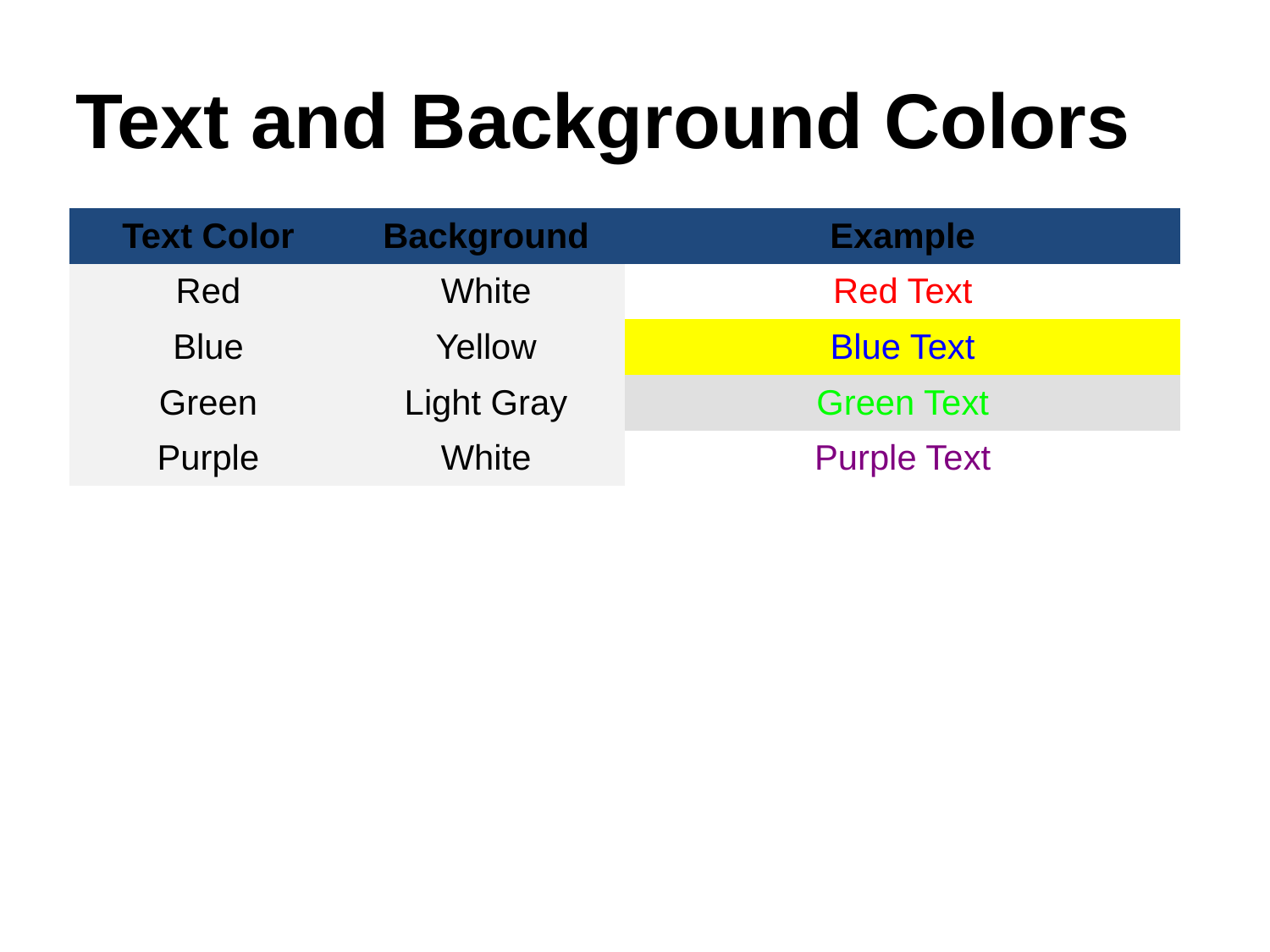

Text and Background Colors
| Text Color | Background | Example |
| --- | --- | --- |
| Red | White | Red Text |
| Blue | Yellow | Blue Text |
| Green | Light Gray | Green Text |
| Purple | White | Purple Text |